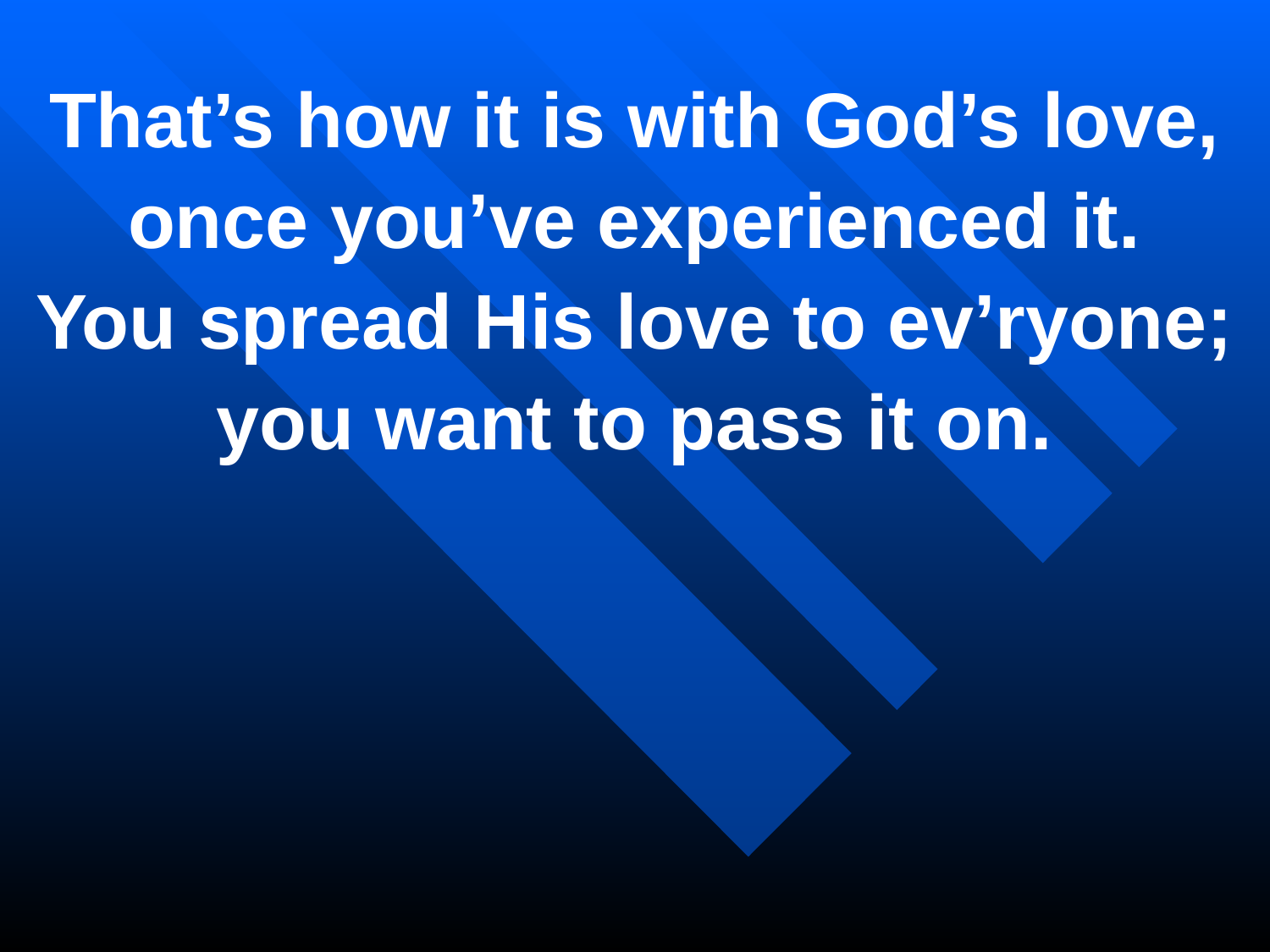

That’s how it is with God’s love,
once you’ve experienced it.
You spread His love to ev’ryone;
you want to pass it on.